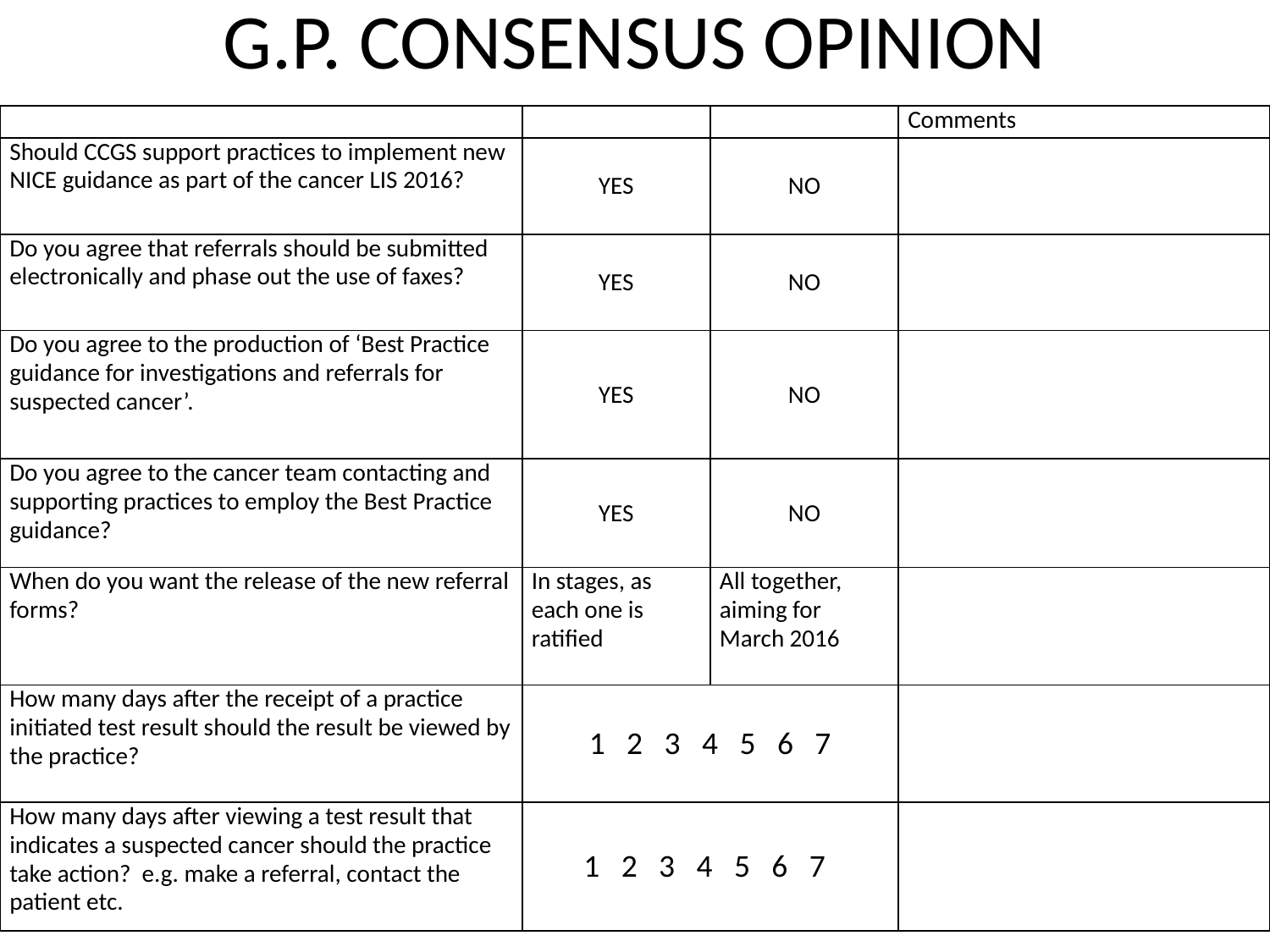

# G.P. CONSENSUS OPINION
|  |  |  | Comments |
| --- | --- | --- | --- |
| Should CCGS support practices to implement new NICE guidance as part of the cancer LIS 2016? | YES | NO |  |
| Do you agree that referrals should be submitted electronically and phase out the use of faxes? | YES | NO |  |
| Do you agree to the production of ‘Best Practice guidance for investigations and referrals for suspected cancer’. | YES | NO |  |
| Do you agree to the cancer team contacting and supporting practices to employ the Best Practice guidance? | YES | NO |  |
| When do you want the release of the new referral forms? | In stages, as each one is ratified | All together, aiming for March 2016 |  |
| How many days after the receipt of a practice initiated test result should the result be viewed by the practice? | 1 2 3 4 5 6 7 |  |  |
| How many days after viewing a test result that indicates a suspected cancer should the practice take action? e.g. make a referral, contact the patient etc. | 1 2 3 4 5 6 7 |  |  |